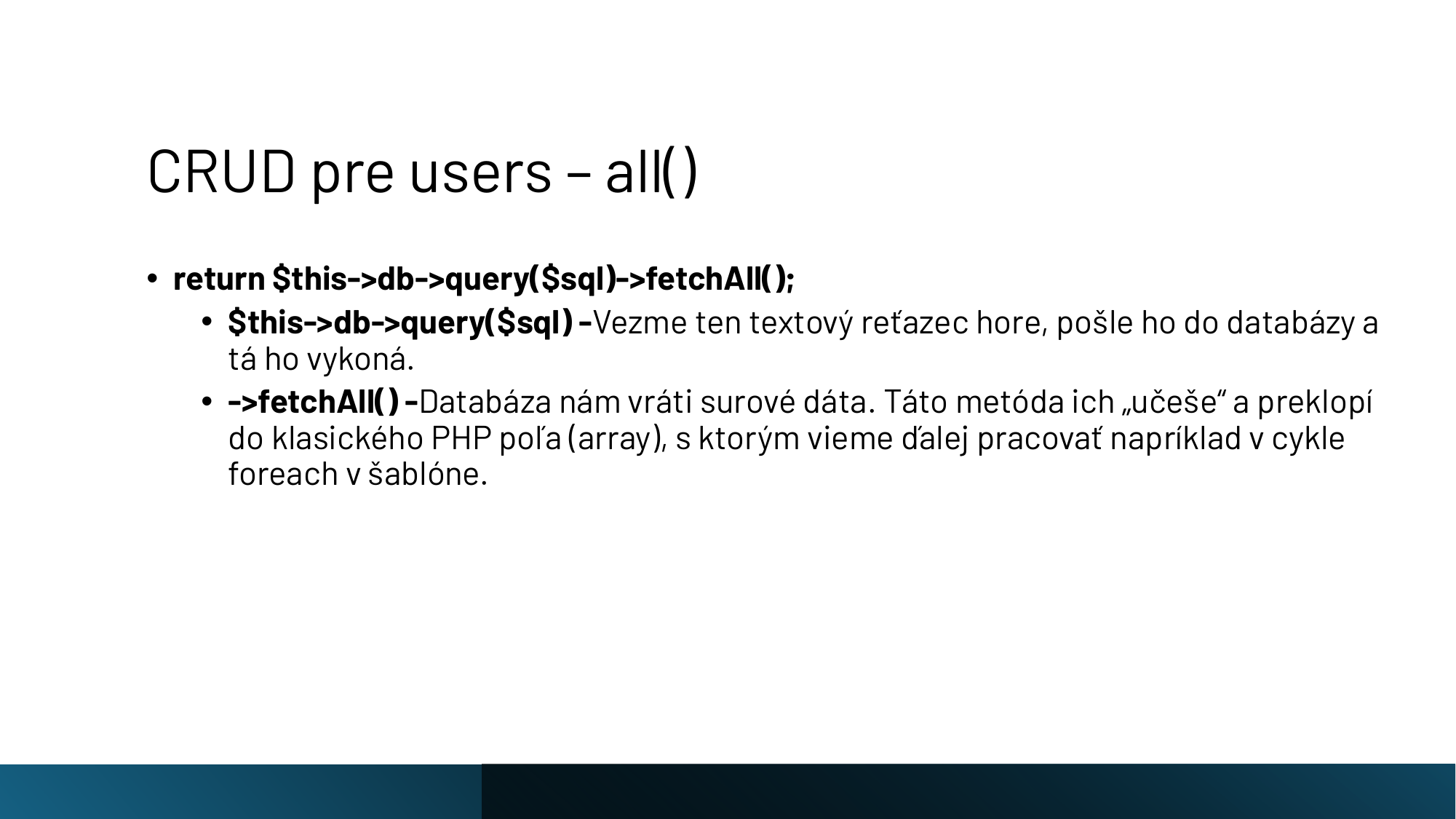

# CRUD pre users – all()
return $this->db->query($sql)->fetchAll();
$this->db->query($sql) -Vezme ten textový reťazec hore, pošle ho do databázy a tá ho vykoná.
->fetchAll() -Databáza nám vráti surové dáta. Táto metóda ich „učeše“ a preklopí do klasického PHP poľa (array), s ktorým vieme ďalej pracovať napríklad v cykle foreach v šablóne.